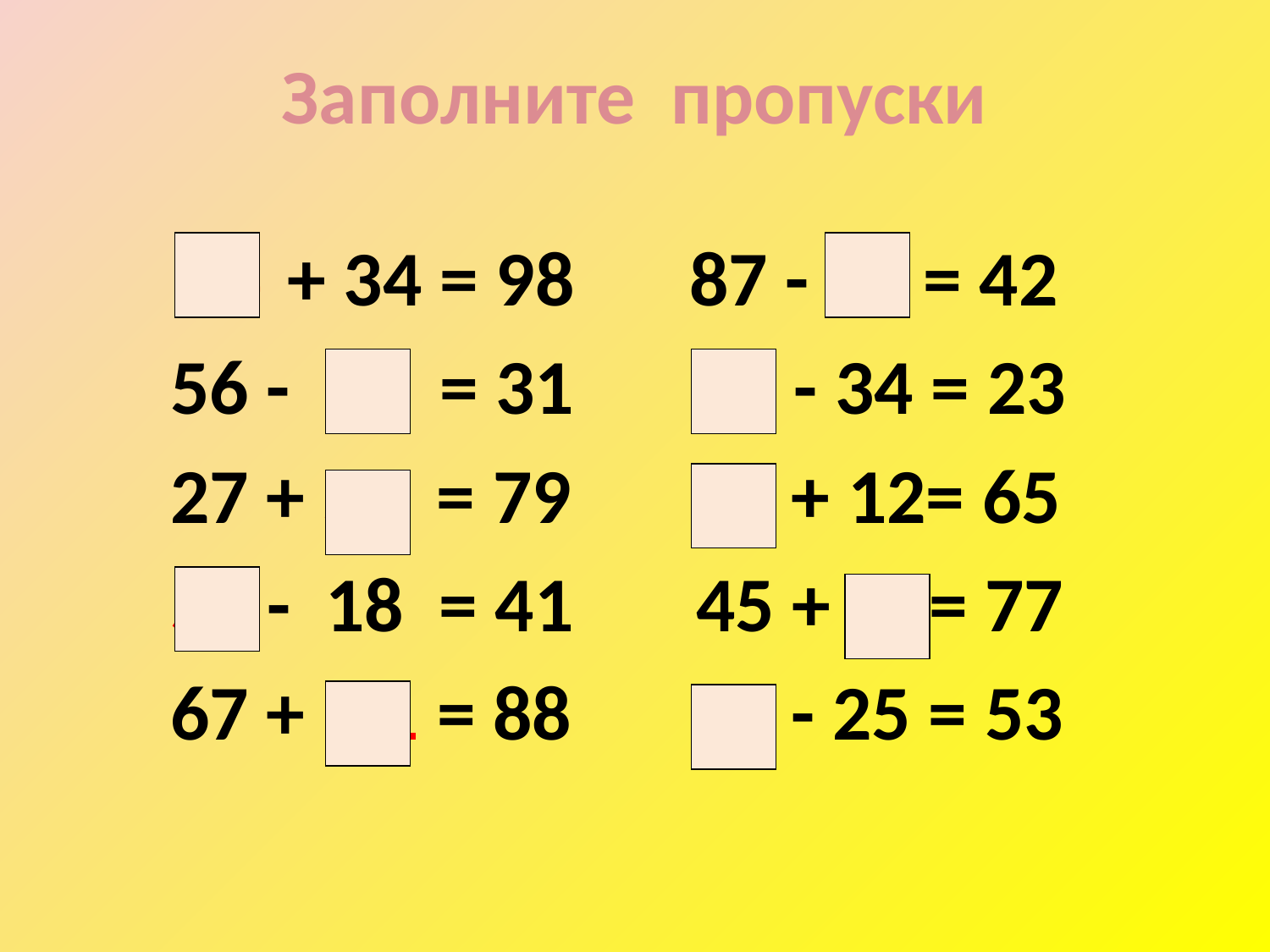

# Заполните  пропуски
 64  + 34 = 98         87 - 45 = 42
56 -  25  = 31       57 - 34 = 23
27 + 52  = 79       53 + 12= 65
59 -  18  = 41       45 + 32= 77
67 +  21 = 88       78 - 25 = 53